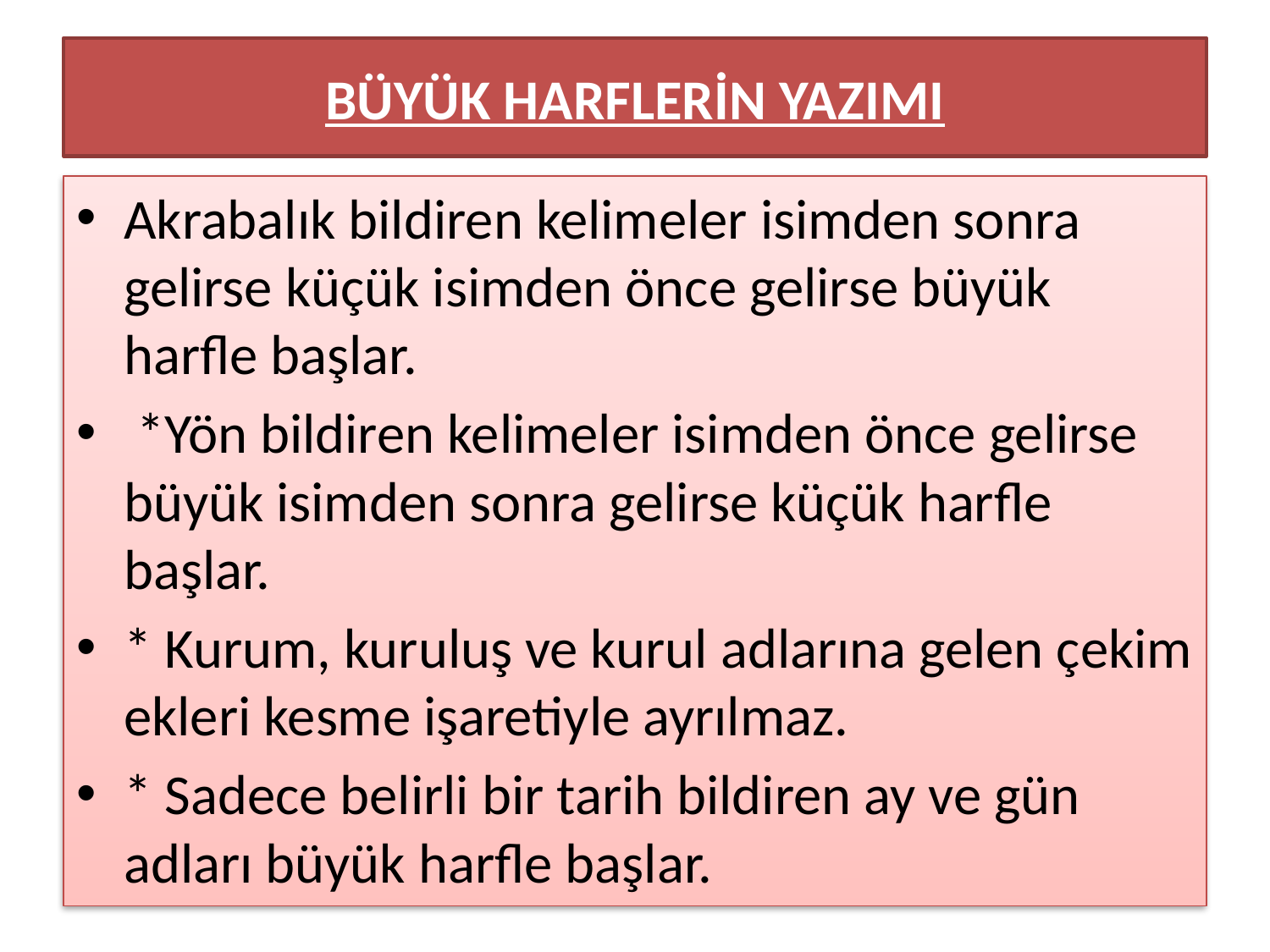

# BÜYÜK HARFLERİN YAZIMI
Akrabalık bildiren kelimeler isimden sonra gelirse küçük isimden önce gelirse büyük harfle başlar.
 *Yön bildiren kelimeler isimden önce gelirse büyük isimden sonra gelirse küçük harfle başlar.
* Kurum, kuruluş ve kurul adlarına gelen çekim ekleri kesme işaretiyle ayrılmaz.
* Sadece belirli bir tarih bildiren ay ve gün adları büyük harfle başlar.